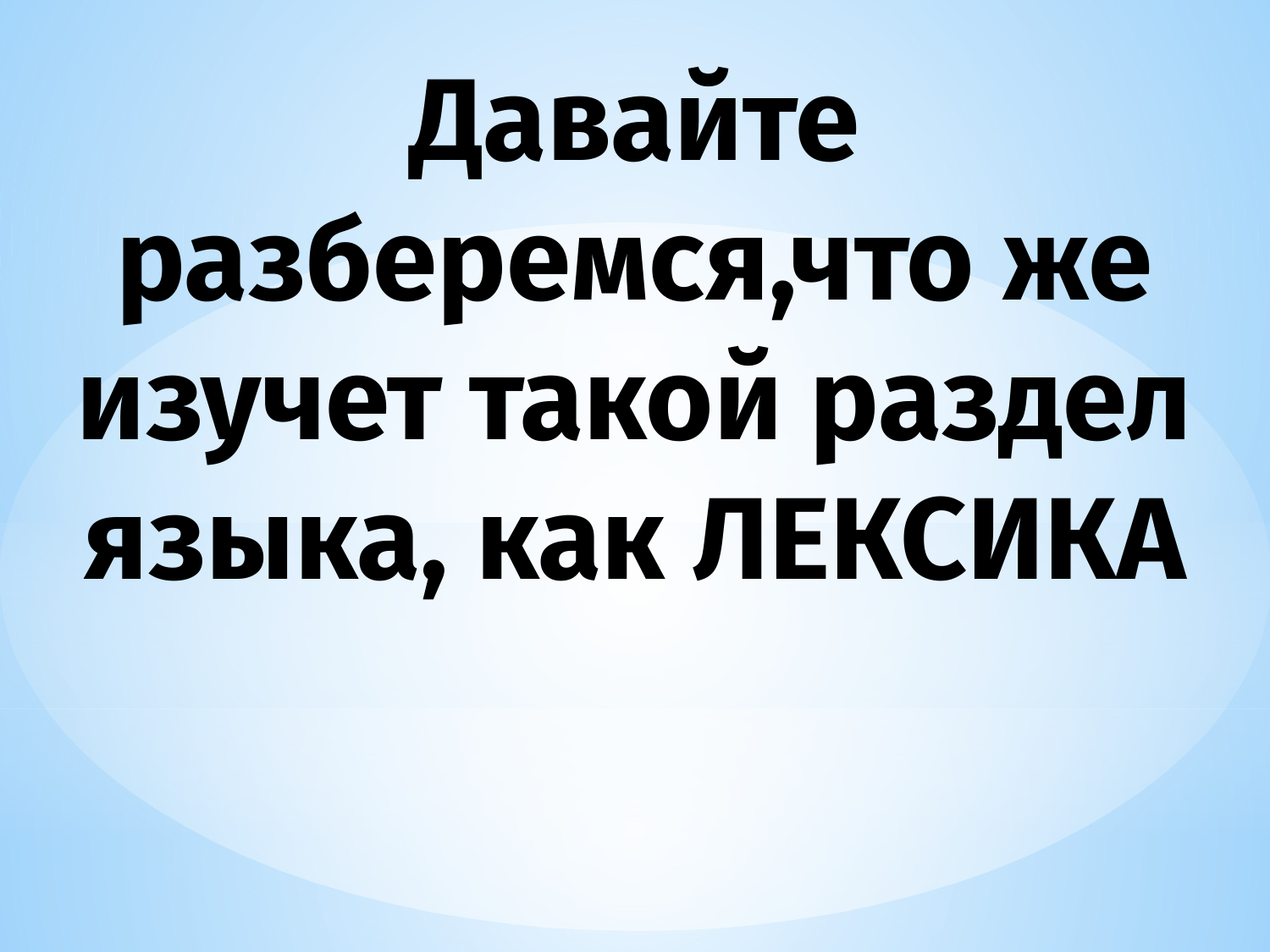

# Давайте разберемся,что же изучет такой раздел языка, как ЛЕКСИКА